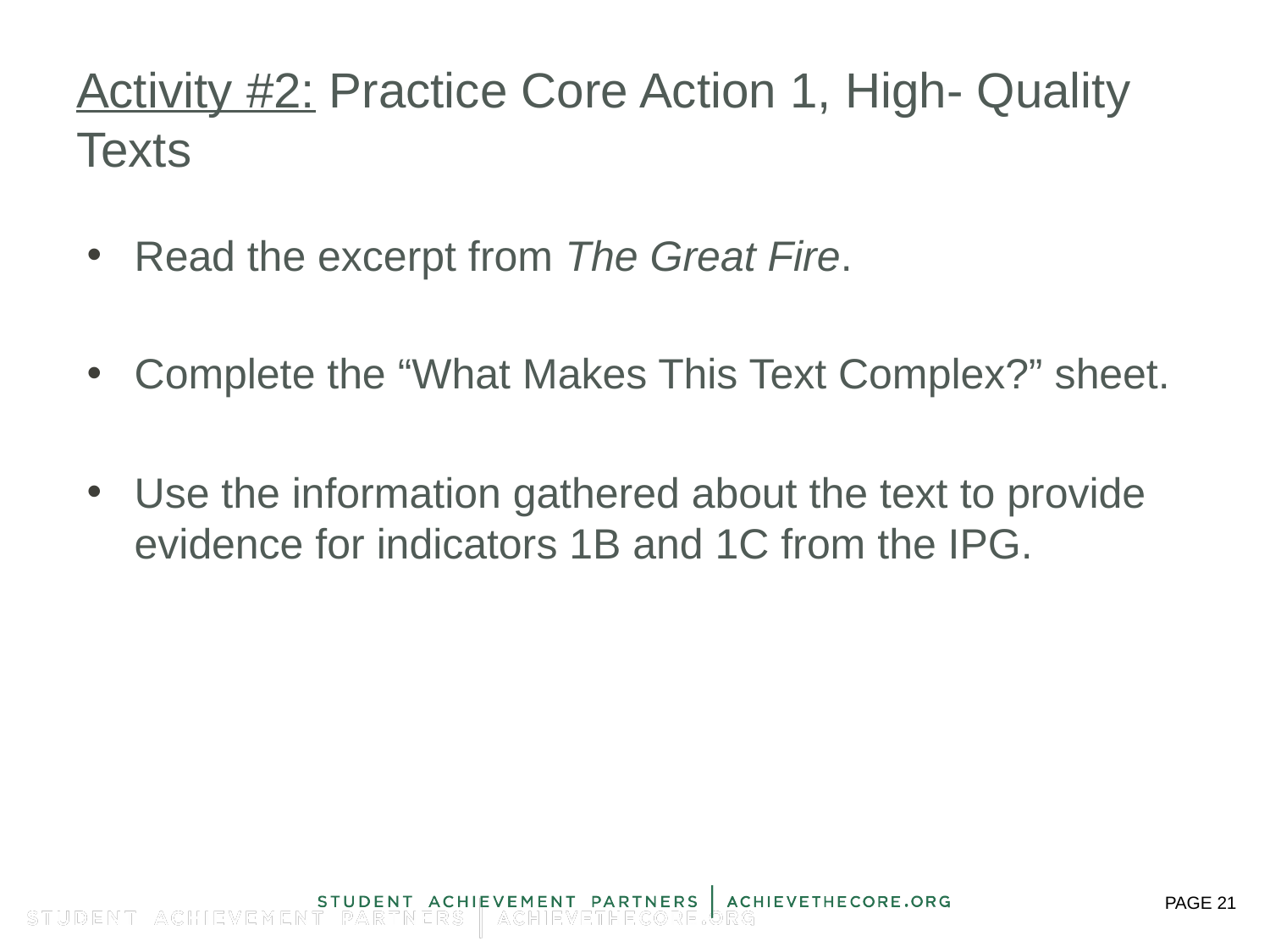

# Activity #2: Practice Core Action 1, High- Quality Texts
Read the excerpt from The Great Fire.

Complete the “What Makes This Text Complex?” sheet.

Use the information gathered about the text to provide evidence for indicators 1B and 1C from the IPG.